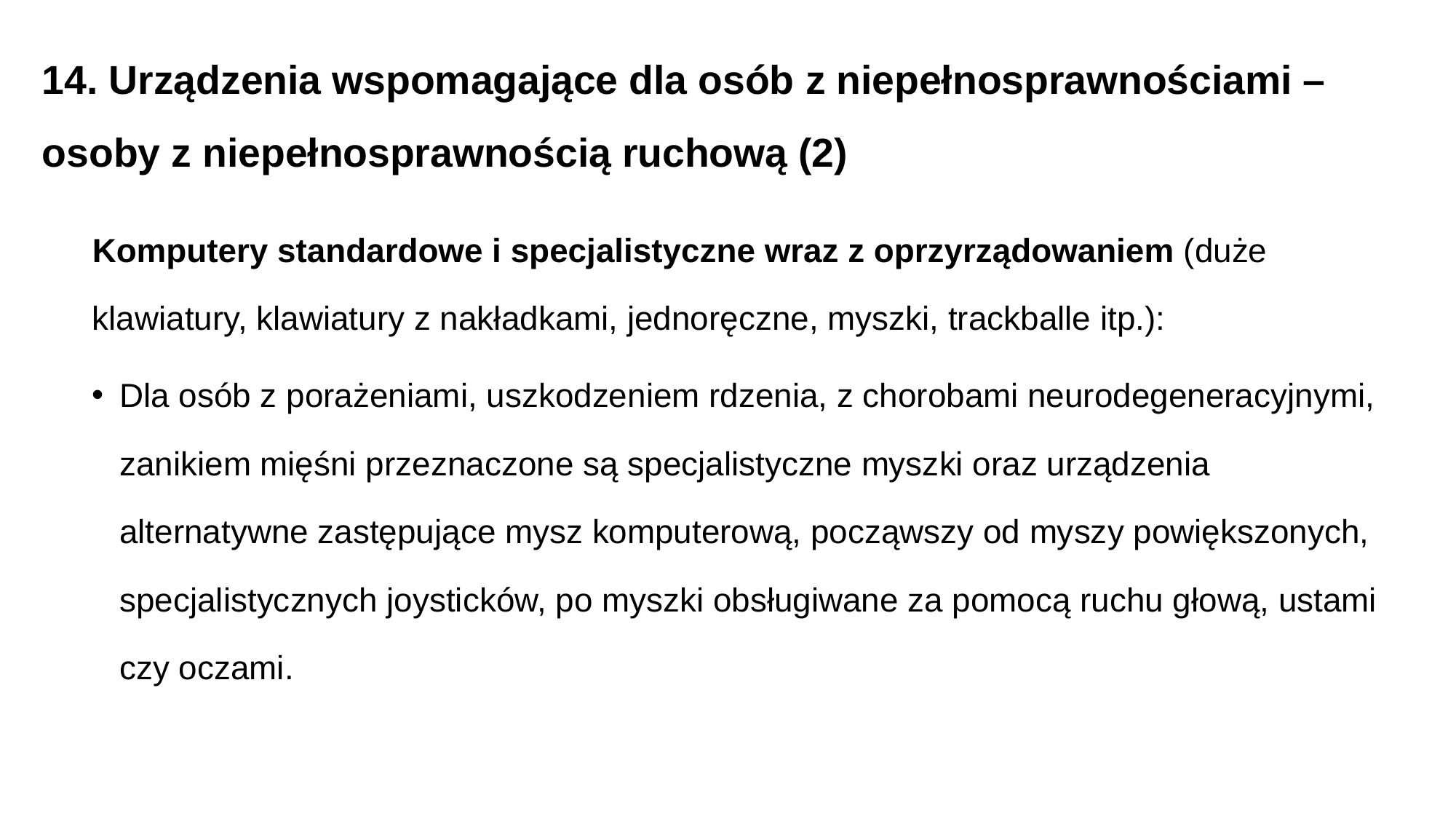

# 14. Urządzenia wspomagające dla osób z niepełnosprawnościami – osoby z niepełnosprawnością ruchową (2)
Komputery standardowe i specjalistyczne wraz z oprzyrządowaniem (duże klawiatury, klawiatury z nakładkami, jednoręczne, myszki, trackballe itp.):
Dla osób z porażeniami, uszkodzeniem rdzenia, z chorobami neurodegeneracyjnymi, zanikiem mięśni przeznaczone są specjalistyczne myszki oraz urządzenia alternatywne zastępujące mysz komputerową, począwszy od myszy powiększonych, specjalistycznych joysticków, po myszki obsługiwane za pomocą ruchu głową, ustami czy oczami.